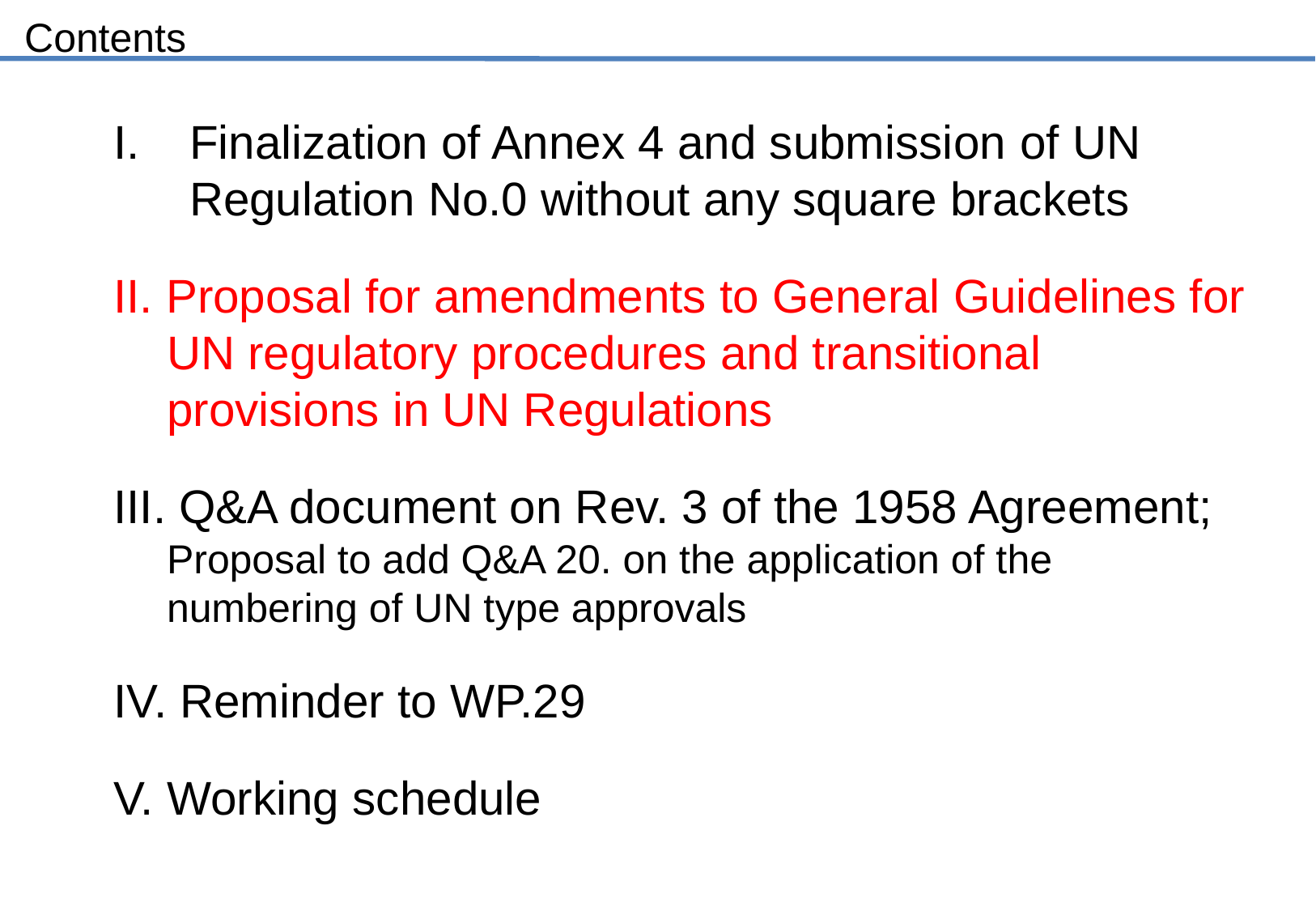

Contents

Finalization of Annex 4 and submission of UN Regulation No.0 without any square brackets

II. Proposal for amendments to General Guidelines for UN regulatory procedures and transitional provisions in UN Regulations

III. Q&A document on Rev. 3 of the 1958 Agreement; Proposal to add Q&A 20. on the application of the numbering of UN type approvals

IV. Reminder to WP.29

V. Working schedule